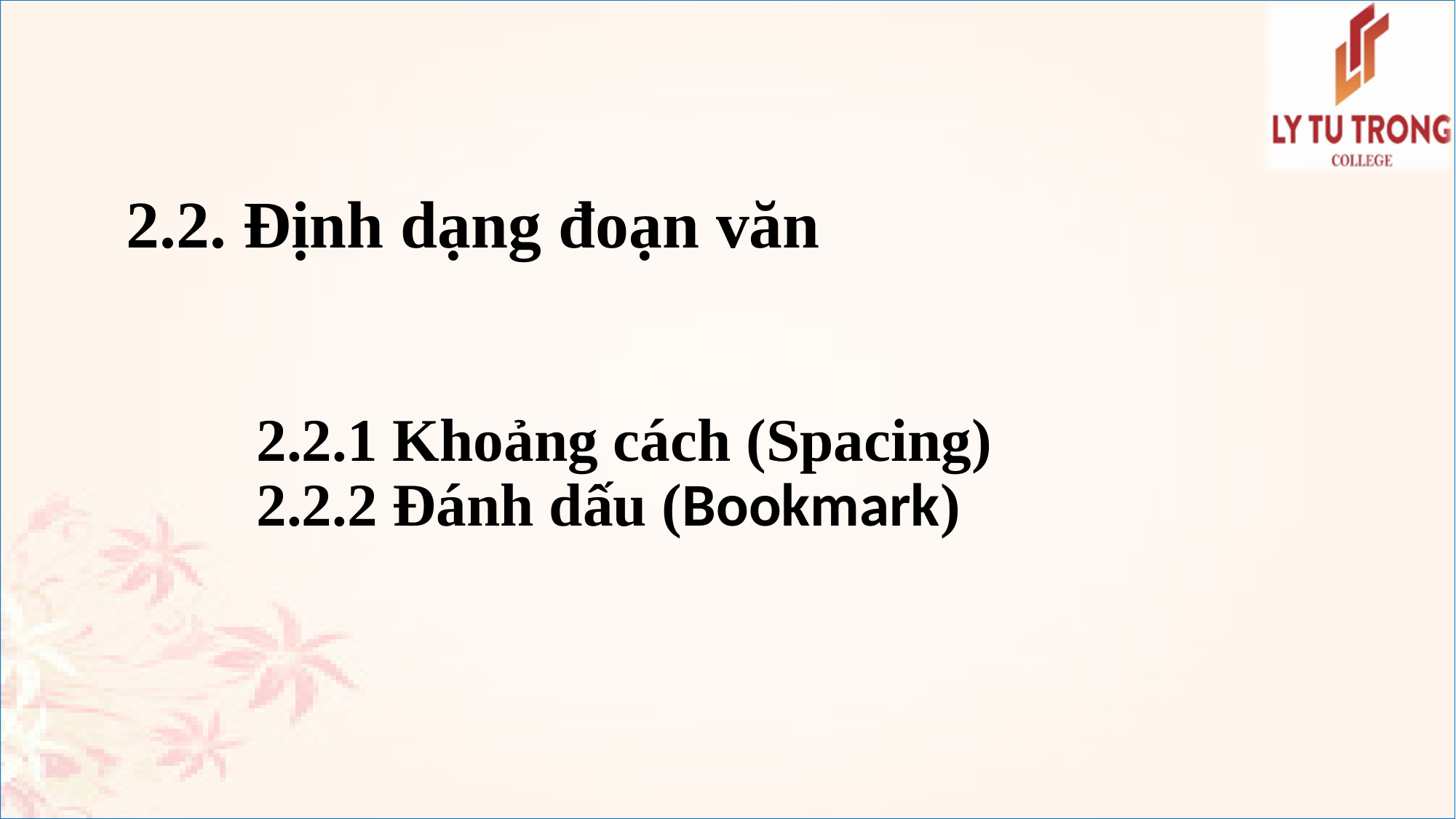

2.2. Định dạng đoạn văn

2.2.1 Khoảng cách (Spacing)
2.2.2 Đánh dấu (Bookmark)